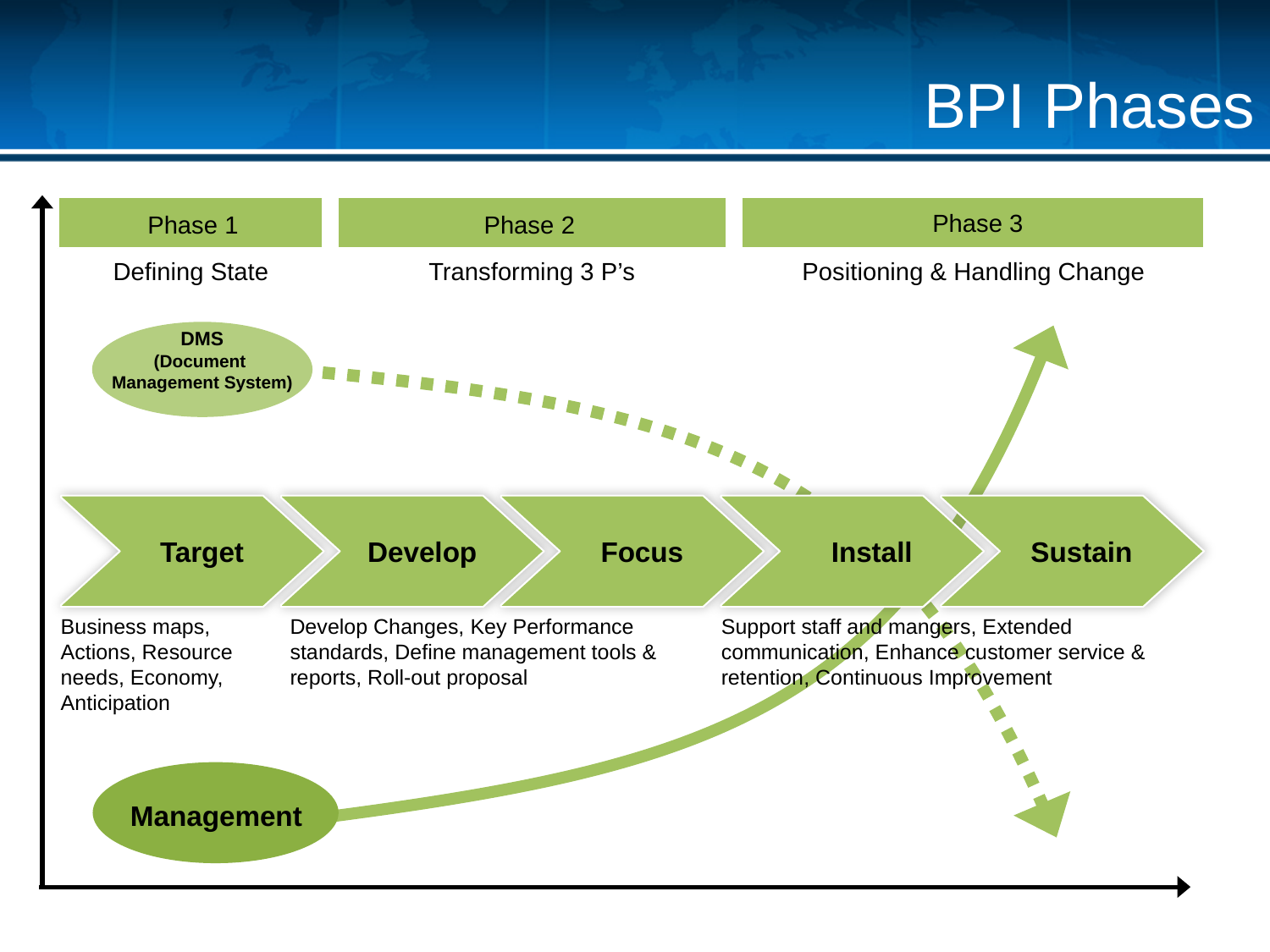

BPI Phases

Phase 3
Phase 2
Phase 1
Defining State
Transforming 3 P’s
Positioning & Handling Change
DMS
(Document
Management System)
Target
Develop
Focus
Install
Sustain
Business maps, Actions, Resource needs, Economy, Anticipation
Develop Changes, Key Performance standards, Define management tools & reports, Roll-out proposal
Support staff and mangers, Extended communication, Enhance customer service & retention, Continuous Improvement
Management